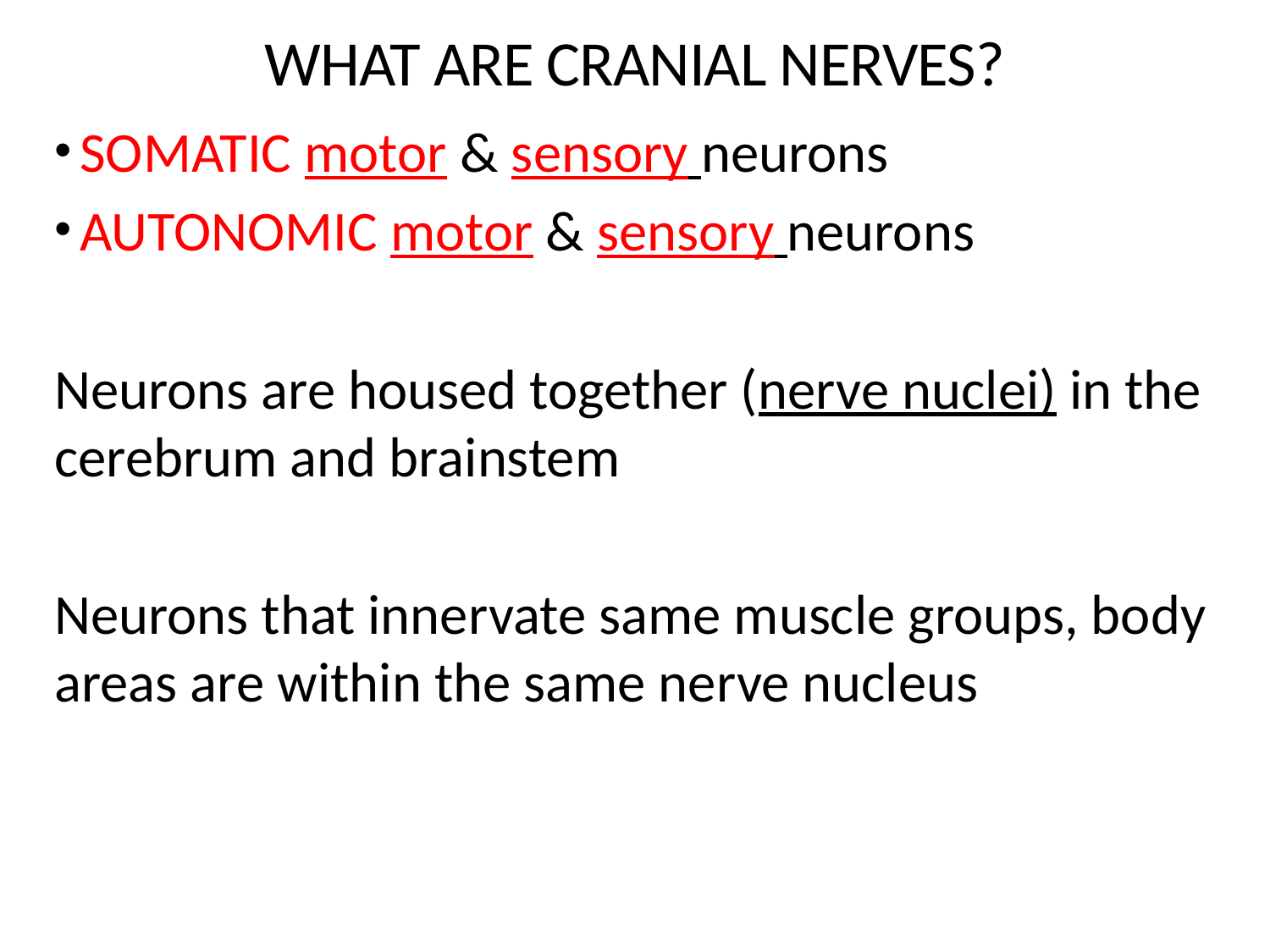

What are Cranial Nerves?
SOMATIC motor & sensory neurons
AUTONOMIC motor & sensory neurons

Neurons are housed together (nerve nuclei) in the cerebrum and brainstem

Neurons that innervate same muscle groups, body areas are within the same nerve nucleus